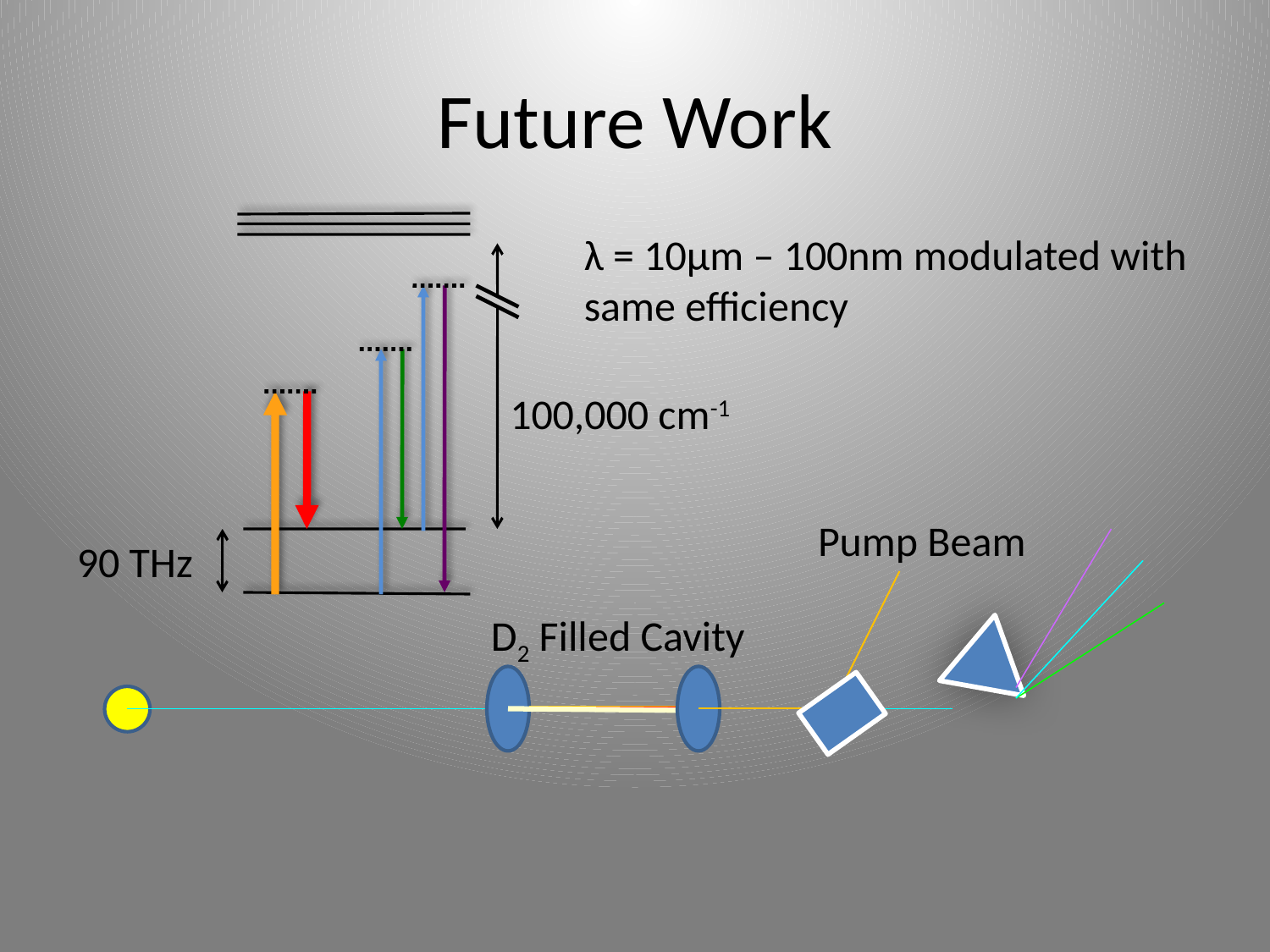

# Future Work

λ = 10μm – 100nm modulated with same efficiency

100,000 cm-1

Pump Beam
90 THz

D2 Filled Cavity